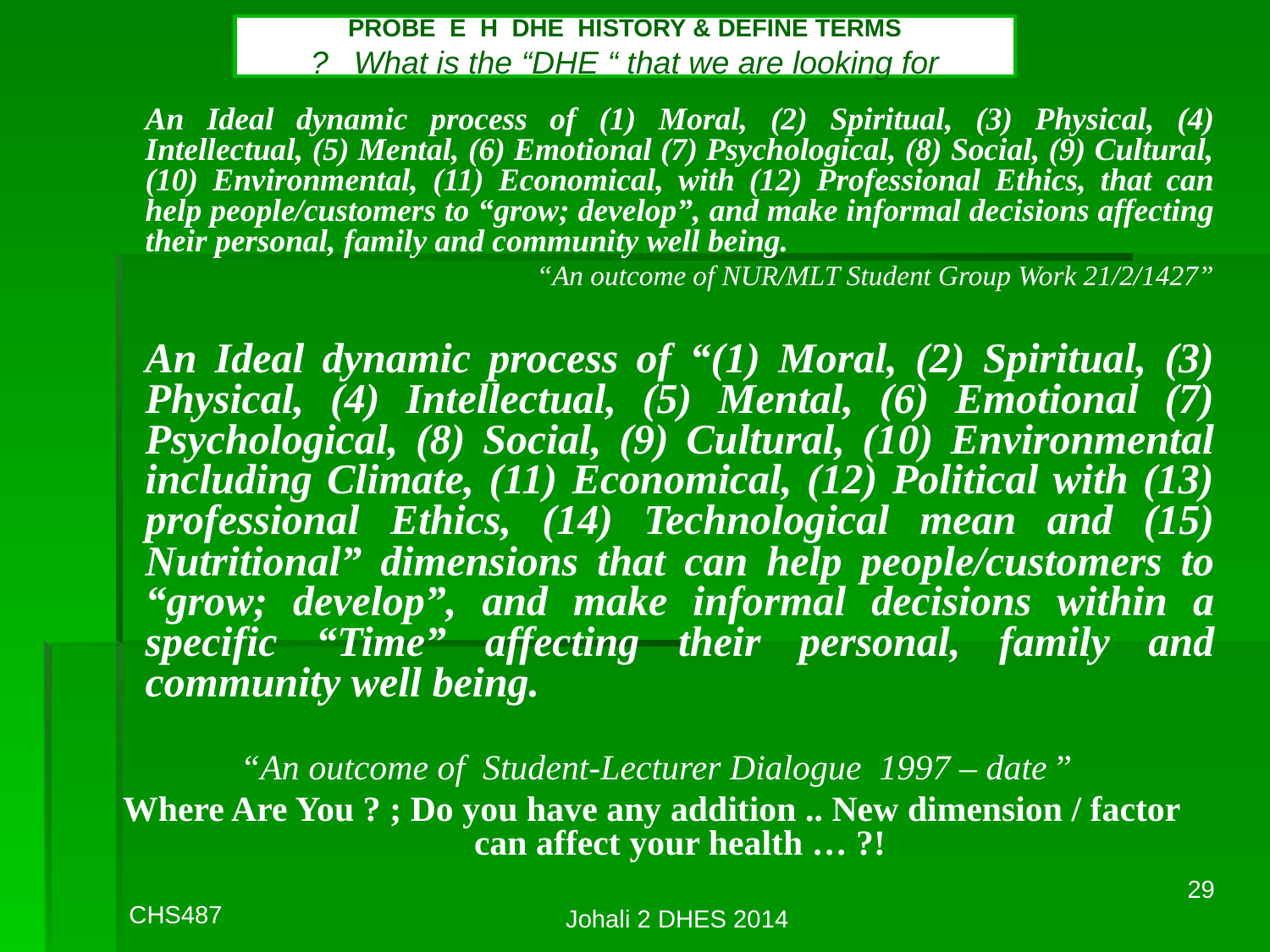

# PROBE  E  H  DHE  HISTORY & DEFINE TERMS What is the “DHE “ that we are looking for ?
	An Ideal dynamic process of (1) Moral, (2) Spiritual, (3) Physical, (4) Intellectual, (5) Mental, (6) Emotional (7) Psychological, (8) Social, (9) Cultural, (10) Environmental, (11) Economical, with (12) Professional Ethics, that can help people/customers to “grow; develop”, and make informal decisions affecting their personal, family and community well being.
“An outcome of NUR/MLT Student Group Work 21/2/1427”

	An Ideal dynamic process of “(1) Moral, (2) Spiritual, (3) Physical, (4) Intellectual, (5) Mental, (6) Emotional (7) Psychological, (8) Social, (9) Cultural, (10) Environmental including Climate, (11) Economical, (12) Political with (13) professional Ethics, (14) Technological mean and (15) Nutritional” dimensions that can help people/customers to “grow; develop”, and make informal decisions within a specific “Time” affecting their personal, family and community well being.

“An outcome of  Student-Lecturer Dialogue  1997 – date ”
Where Are You ? ; Do you have any addition .. New dimension / factor  can affect your health … ?!
29
CHS487
Johali 2 DHES 2014